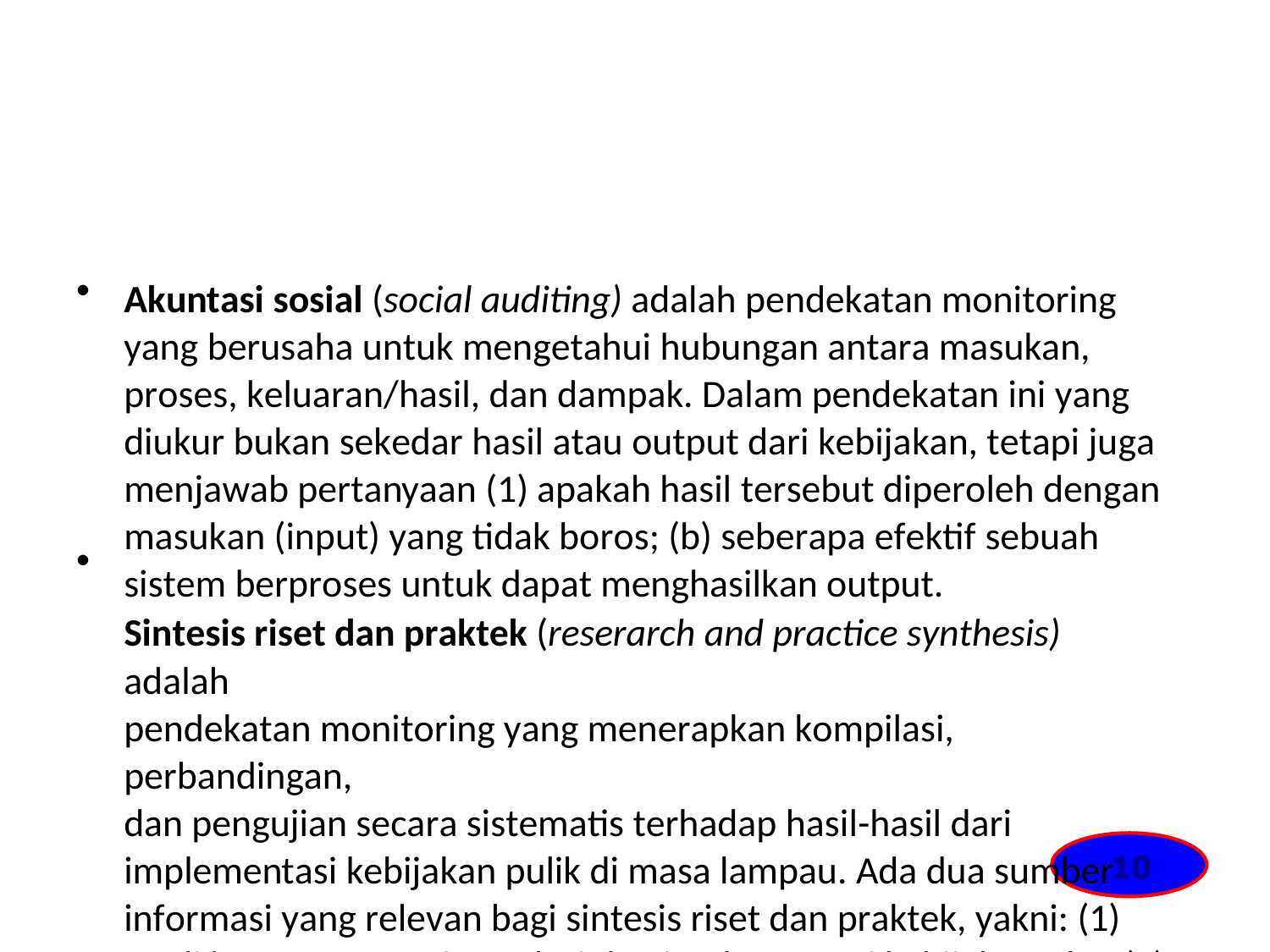

•
Akuntasi sosial (social auditing) adalah pendekatan monitoring
yang berusaha untuk mengetahui hubungan antara masukan,
proses, keluaran/hasil, dan dampak. Dalam pendekatan ini yang
diukur bukan sekedar hasil atau output dari kebijakan, tetapi juga
menjawab pertanyaan (1) apakah hasil tersebut diperoleh dengan
masukan (input) yang tidak boros; (b) seberapa efektif sebuah
sistem berproses untuk dapat menghasilkan output.
Sintesis riset dan praktek (reserarch and practice synthesis) adalah
pendekatan monitoring yang menerapkan kompilasi, perbandingan,
dan pengujian secara sistematis terhadap hasil-hasil dari
implementasi kebijakan pulik di masa lampau. Ada dua sumber
informasi yang relevan bagi sintesis riset dan praktek, yakni: (1)
studi kasus tentang formulasi dan implementasi kebijakan; dan (2)
laporan-laporan penelitian yang membahas hubungan antara
tindakan dan hasil kebijakan.
10
•